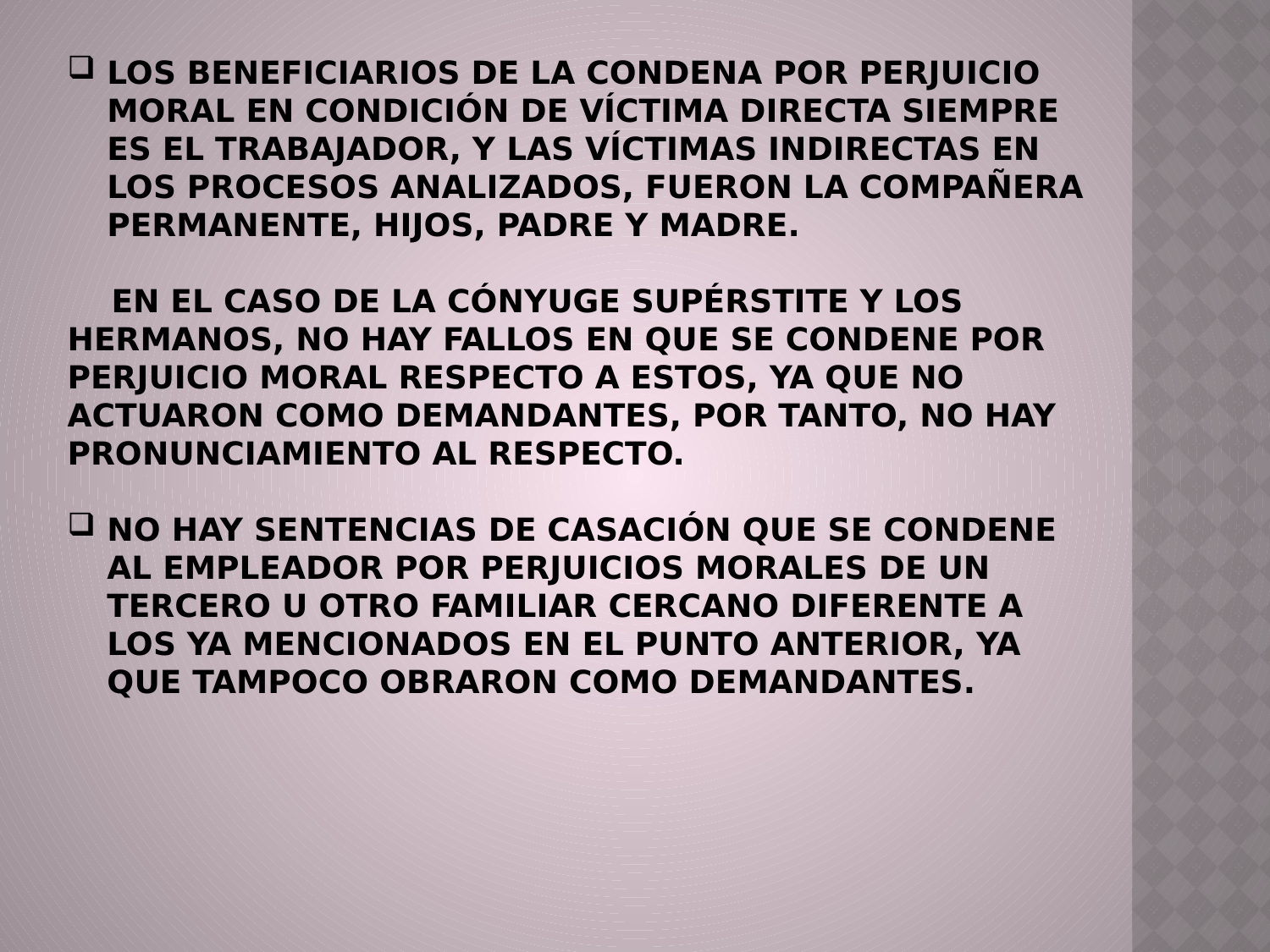

LOS BENEFICIARIOS DE LA CONDENA POR PERJUICIO MORAL EN CONDICIÓN DE VÍCTIMA DIRECTA SIEMPRE ES EL TRABAJADOR, Y LAS VÍCTIMAS INDIRECTAS EN LOS PROCESOS ANALIZADOS, FUERON LA COMPAÑERA PERMANENTE, HIJOS, PADRE Y MADRE.

    EN EL CASO DE LA CÓNYUGE SUPÉRSTITE Y LOS HERMANOS, NO HAY FALLOS EN QUE SE CONDENE POR PERJUICIO MORAL RESPECTO A ESTOS, YA QUE NO ACTUARON COMO DEMANDANTES, POR TANTO, NO HAY PRONUNCIAMIENTO AL RESPECTO.

NO HAY SENTENCIAS DE CASACIÓN QUE SE CONDENE AL EMPLEADOR POR PERJUICIOS MORALES DE UN TERCERO U OTRO FAMILIAR CERCANO DIFERENTE A LOS YA MENCIONADOS EN EL PUNTO ANTERIOR, YA QUE TAMPOCO OBRARON COMO DEMANDANTES.